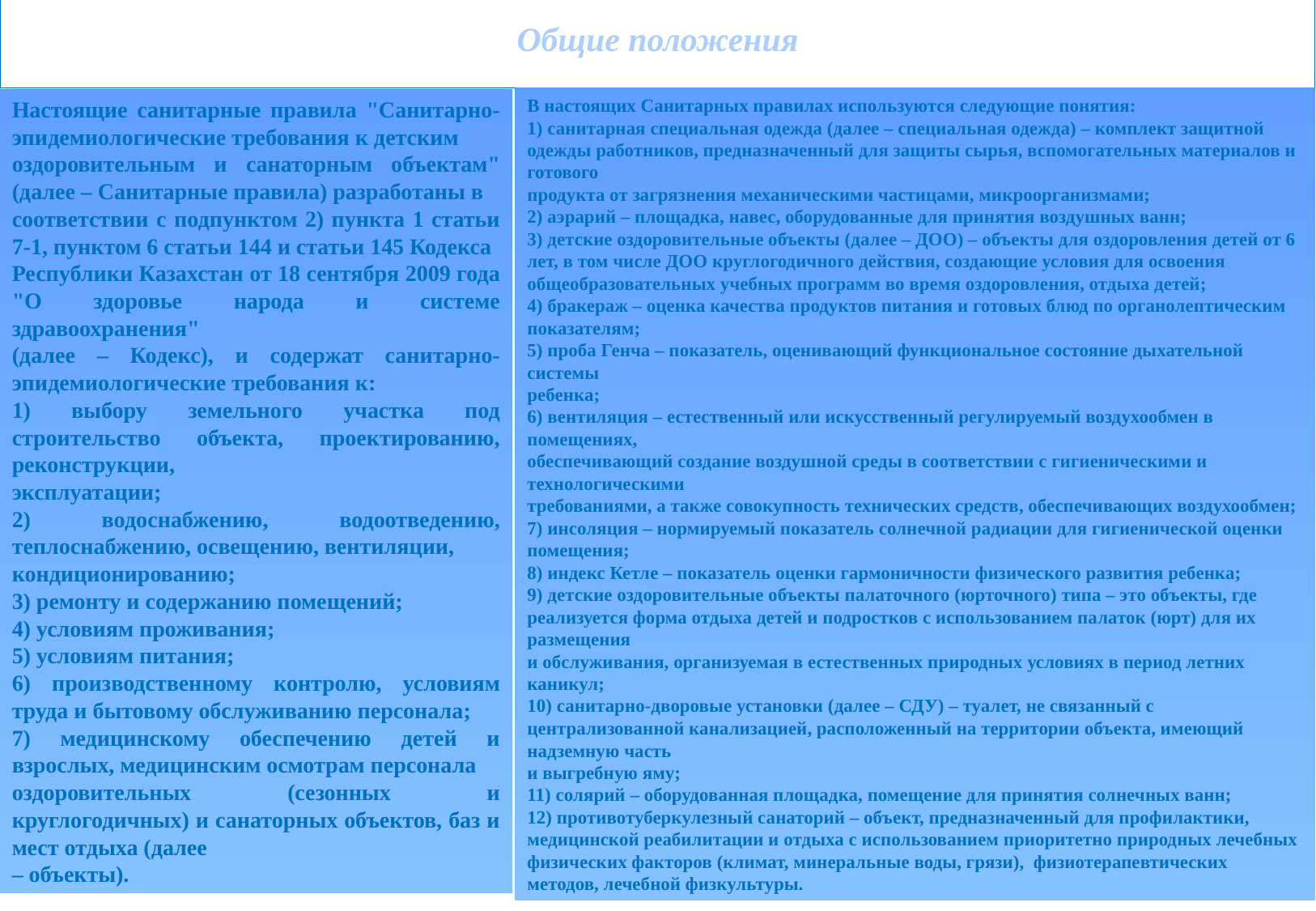

Общие положения
В настоящих Санитарных правилах используются следующие понятия:
1) санитарная специальная одежда (далее – специальная одежда) – комплект защитной
одежды работников, предназначенный для защиты сырья, вспомогательных материалов и готового
продукта от загрязнения механическими частицами, микроорганизмами;
2) аэрарий – площадка, навес, оборудованные для принятия воздушных ванн;
3) детские оздоровительные объекты (далее – ДОО) – объекты для оздоровления детей от 6
лет, в том числе ДОО круглогодичного действия, создающие условия для освоения
общеобразовательных учебных программ во время оздоровления, отдыха детей;
4) бракераж – оценка качества продуктов питания и готовых блюд по органолептическим
показателям;
5) проба Генча – показатель, оценивающий функциональное состояние дыхательной системы
ребенка;
6) вентиляция – естественный или искусственный регулируемый воздухообмен в помещениях,
обеспечивающий создание воздушной среды в соответствии с гигиеническими и технологическими
требованиями, а также совокупность технических средств, обеспечивающих воздухообмен;
7) инсоляция – нормируемый показатель солнечной радиации для гигиенической оценки
помещения;
8) индекс Кетле – показатель оценки гармоничности физического развития ребенка;
9) детские оздоровительные объекты палаточного (юрточного) типа – это объекты, где
реализуется форма отдыха детей и подростков с использованием палаток (юрт) для их размещения
и обслуживания, организуемая в естественных природных условиях в период летних каникул;
10) санитарно-дворовые установки (далее – СДУ) – туалет, не связанный с
централизованной канализацией, расположенный на территории объекта, имеющий надземную часть
и выгребную яму;
11) солярий – оборудованная площадка, помещение для принятия солнечных ванн;
12) противотуберкулезный санаторий – объект, предназначенный для профилактики, медицинской реабилитации и отдыха с использованием приоритетно природных лечебных физических факторов (климат, минеральные воды, грязи),  физиотерапевтических методов, лечебной физкультуры.
Настоящие санитарные правила "Санитарно-эпидемиологические требования к детским
оздоровительным и санаторным объектам" (далее – Санитарные правила) разработаны в
соответствии с подпунктом 2) пункта 1 статьи 7-1, пунктом 6 статьи 144 и статьи 145 Кодекса
Республики Казахстан от 18 сентября 2009 года "О здоровье народа и системе здравоохранения"
(далее – Кодекс), и содержат санитарно-эпидемиологические требования к:
1) выбору земельного участка под строительство объекта, проектированию, реконструкции,
эксплуатации;
2) водоснабжению, водоотведению, теплоснабжению, освещению, вентиляции,
кондиционированию;
3) ремонту и содержанию помещений;
4) условиям проживания;
5) условиям питания;
6) производственному контролю, условиям труда и бытовому обслуживанию персонала;
7) медицинскому обеспечению детей и взрослых, медицинским осмотрам персонала
оздоровительных (сезонных и круглогодичных) и санаторных объектов, баз и мест отдыха (далее
– объекты).
2